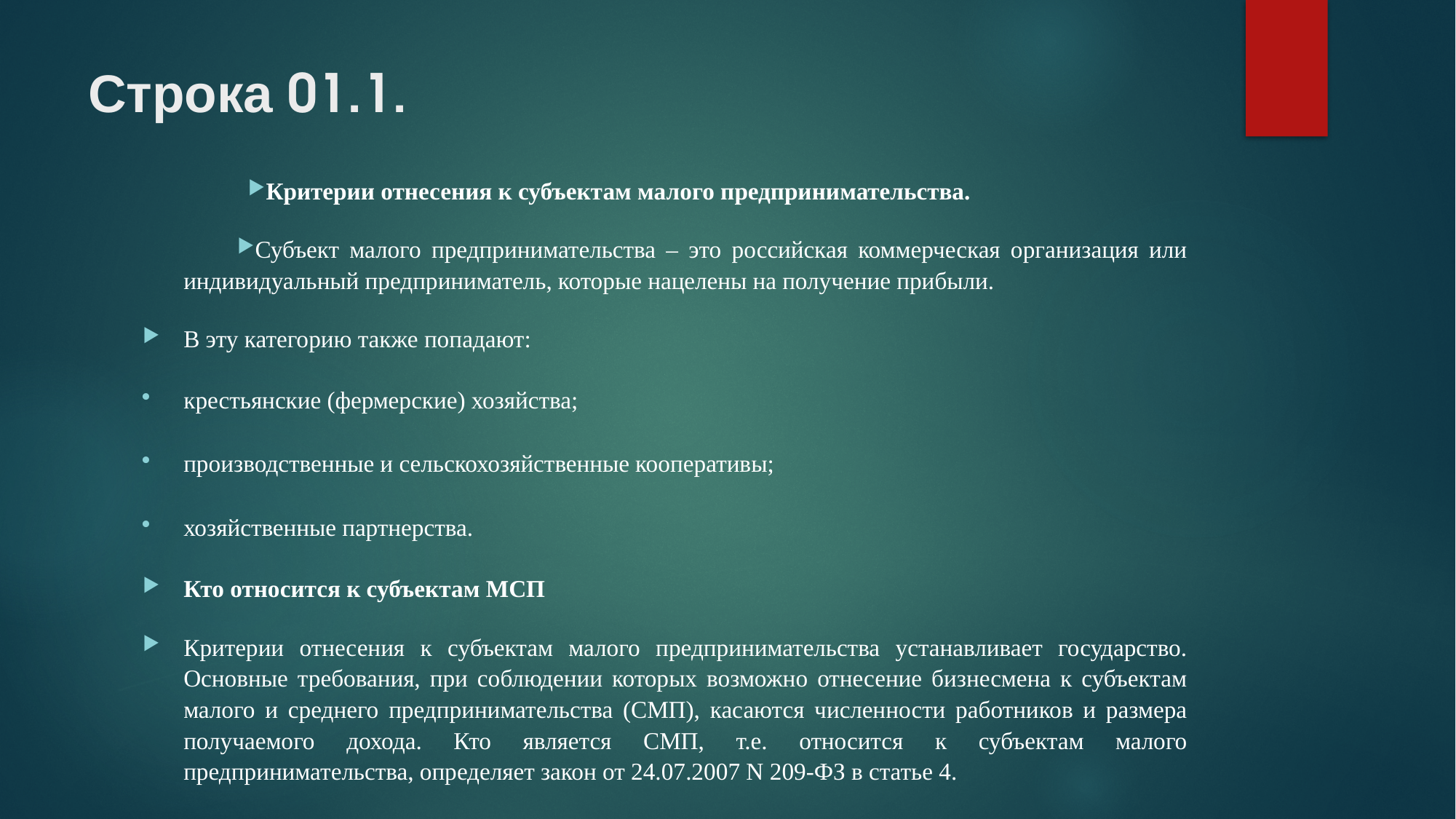

# Строка 01.1.
Критерии отнесения к субъектам малого предпринимательства.
Субъект малого предпринимательства – это российская коммерческая организация или индивидуальный предприниматель, которые нацелены на получение прибыли.
В эту категорию также попадают:
крестьянские (фермерские) хозяйства;
производственные и сельскохозяйственные кооперативы;
хозяйственные партнерства.
Кто относится к субъектам МСП
Критерии отнесения к субъектам малого предпринимательства устанавливает государство. Основные требования, при соблюдении которых возможно отнесение бизнесмена к субъектам малого и среднего предпринимательства (СМП), касаются численности работников и размера получаемого дохода. Кто является СМП, т.е. относится к субъектам малого предпринимательства, определяет закон от 24.07.2007 N 209-ФЗ в статье 4.